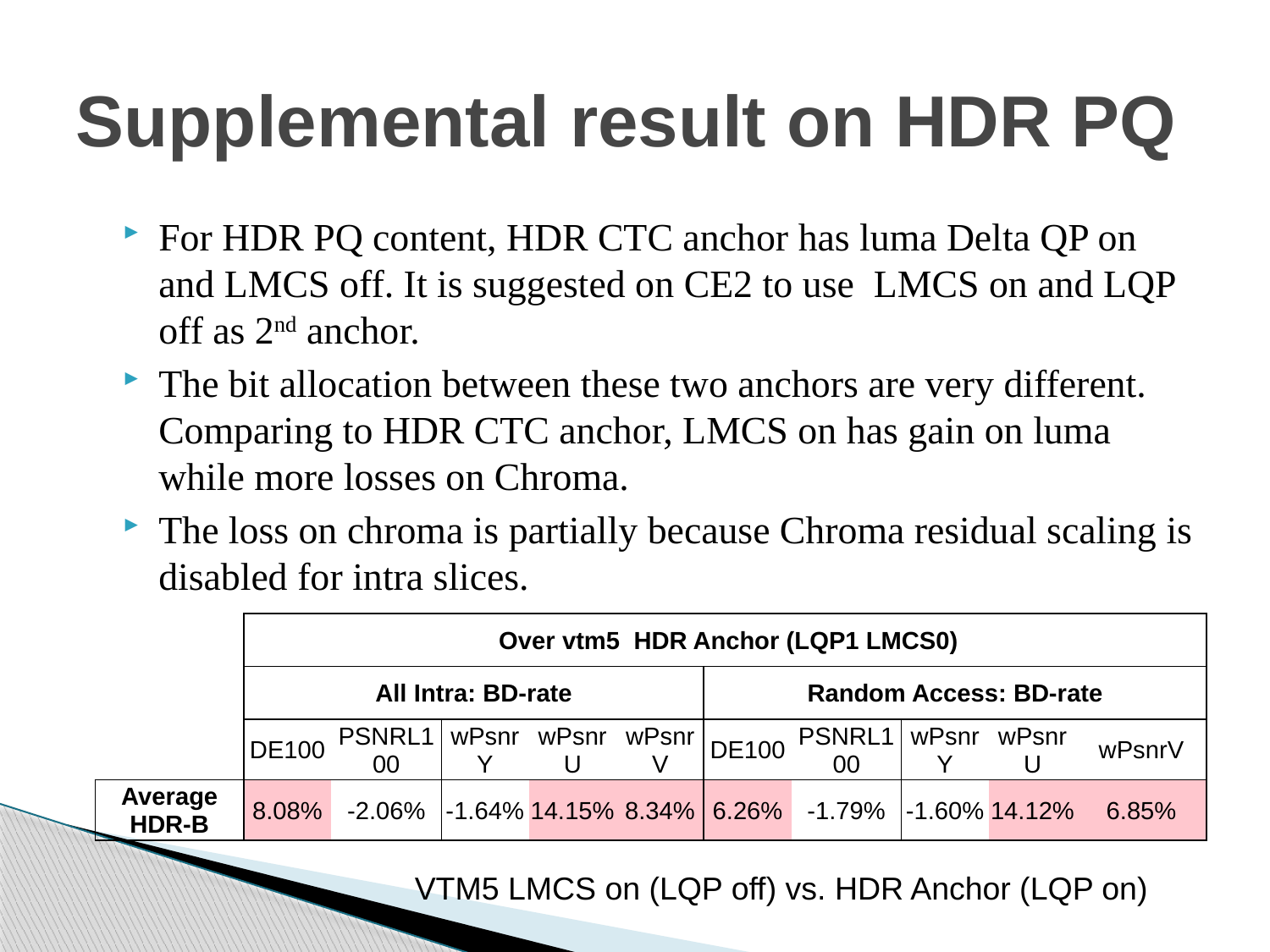

# Supplemental result on HDR PQ
For HDR PQ content, HDR CTC anchor has luma Delta QP on and LMCS off. It is suggested on CE2 to use  LMCS on and LQP off as 2nd anchor.
The bit allocation between these two anchors are very different. Comparing to HDR CTC anchor, LMCS on has gain on luma while more losses on Chroma.
The loss on chroma is partially because Chroma residual scaling is disabled for intra slices.

|  | Over vtm5 HDR Anchor (LQP1 LMCS0) |  |  |  |  |  |  |  |  |  |
| --- | --- | --- | --- | --- | --- | --- | --- | --- | --- | --- |
|  | All Intra: BD-rate |  |  |  |  | Random Access: BD-rate |  |  |  |  |
|  | DE100 | PSNRL100 | wPsnrY | wPsnrU | wPsnrV | DE100 | PSNRL100 | wPsnrY | wPsnrU | wPsnrV |
| Average HDR-B | 8.08% | -2.06% | -1.64% | 14.15% | 8.34% | 6.26% | -1.79% | -1.60% | 14.12% | 6.85% |
VTM5 LMCS on (LQP off) vs. HDR Anchor (LQP on)